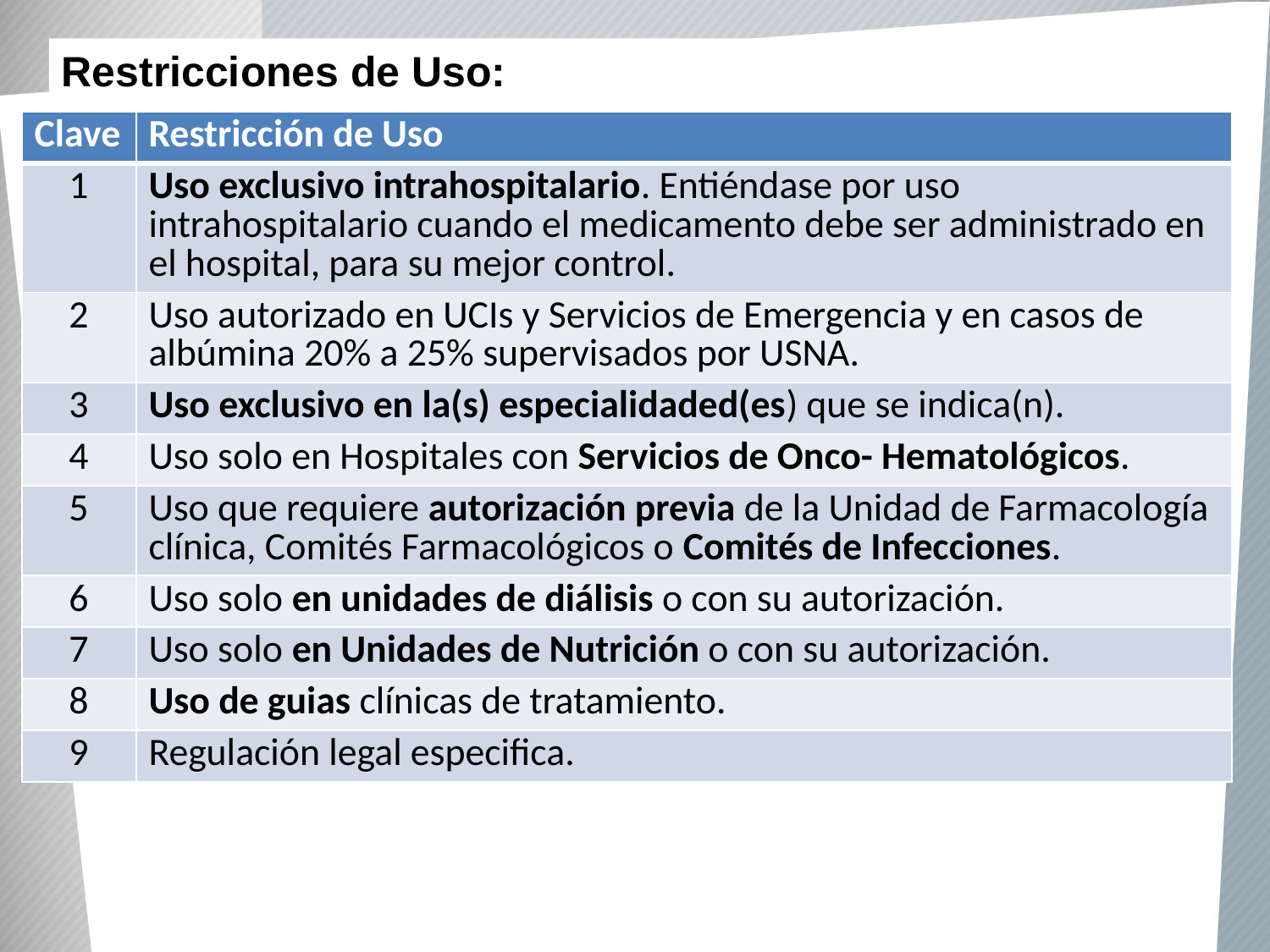

Restricciones de Uso:
| Clave | Restricción de Uso |
| --- | --- |
| 1 | Uso exclusivo intrahospitalario. Entiéndase por uso intrahospitalario cuando el medicamento debe ser administrado en el hospital, para su mejor control. |
| 2 | Uso autorizado en UCIs y Servicios de Emergencia y en casos de albúmina 20% a 25% supervisados por USNA. |
| 3 | Uso exclusivo en la(s) especialidaded(es) que se indica(n). |
| 4 | Uso solo en Hospitales con Servicios de Onco- Hematológicos. |
| 5 | Uso que requiere autorización previa de la Unidad de Farmacología clínica, Comités Farmacológicos o Comités de Infecciones. |
| 6 | Uso solo en unidades de diálisis o con su autorización. |
| 7 | Uso solo en Unidades de Nutrición o con su autorización. |
| 8 | Uso de guias clínicas de tratamiento. |
| 9 | Regulación legal especifica. |